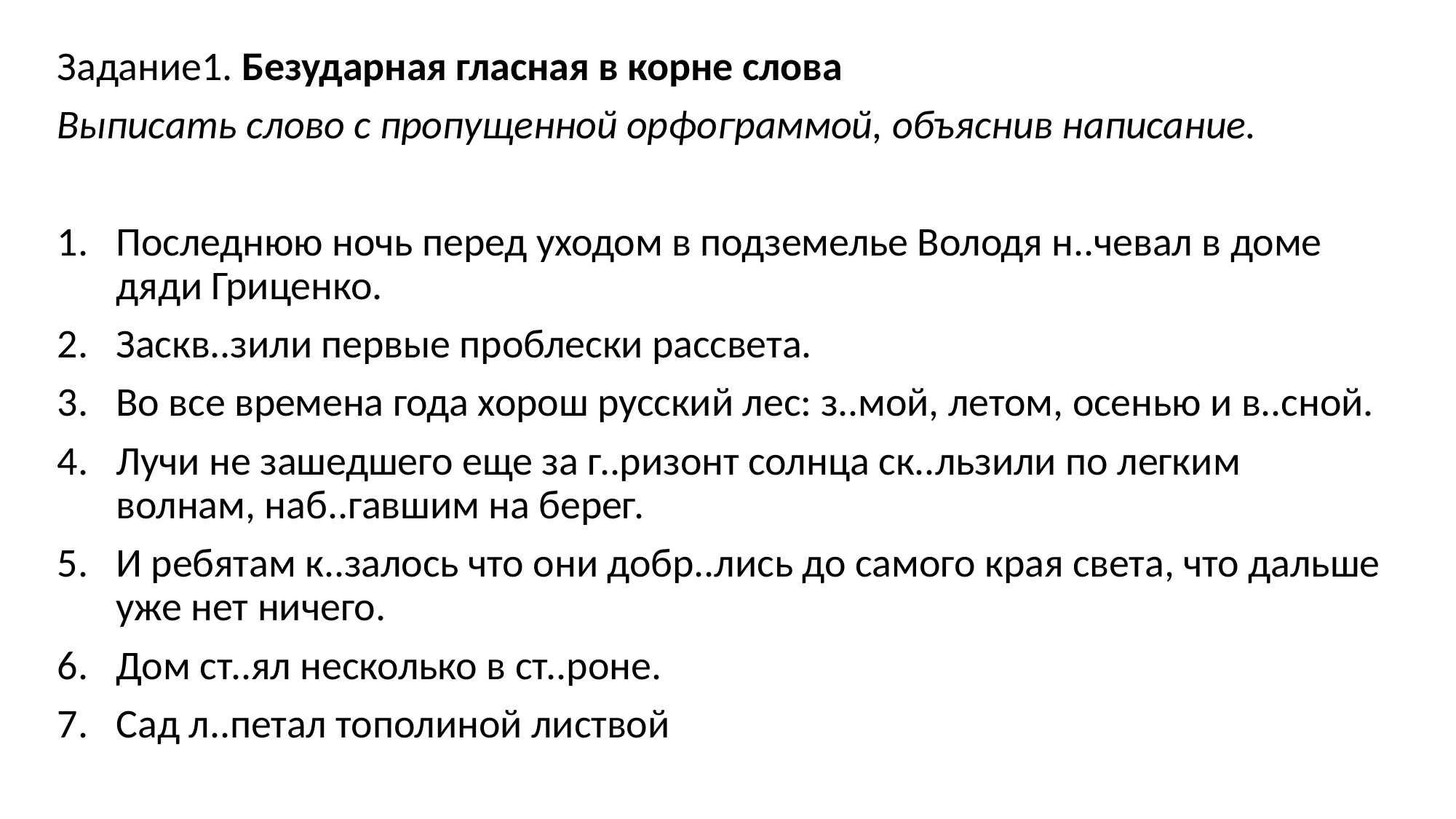

Задание1. Безударная гласная в корне слова
Выписать слово с пропущенной орфограммой, объяснив написание.

Последнюю ночь перед уходом в подземелье Володя н..чевал в доме дяди Гриценко.
Заскв..зили первые проблески рассвета.
Во все времена года хорош русский лес: з..мой, летом, осенью и в..сной.
Лучи не зашедшего еще за г..ризонт солнца ск..льзили по легким волнам, наб..гавшим на берег.
И ребятам к..залось что они добр..лись до самого края света, что дальше уже нет ничего.
Дом ст..ял несколько в ст..роне.
Сад л..петал тополиной листвой